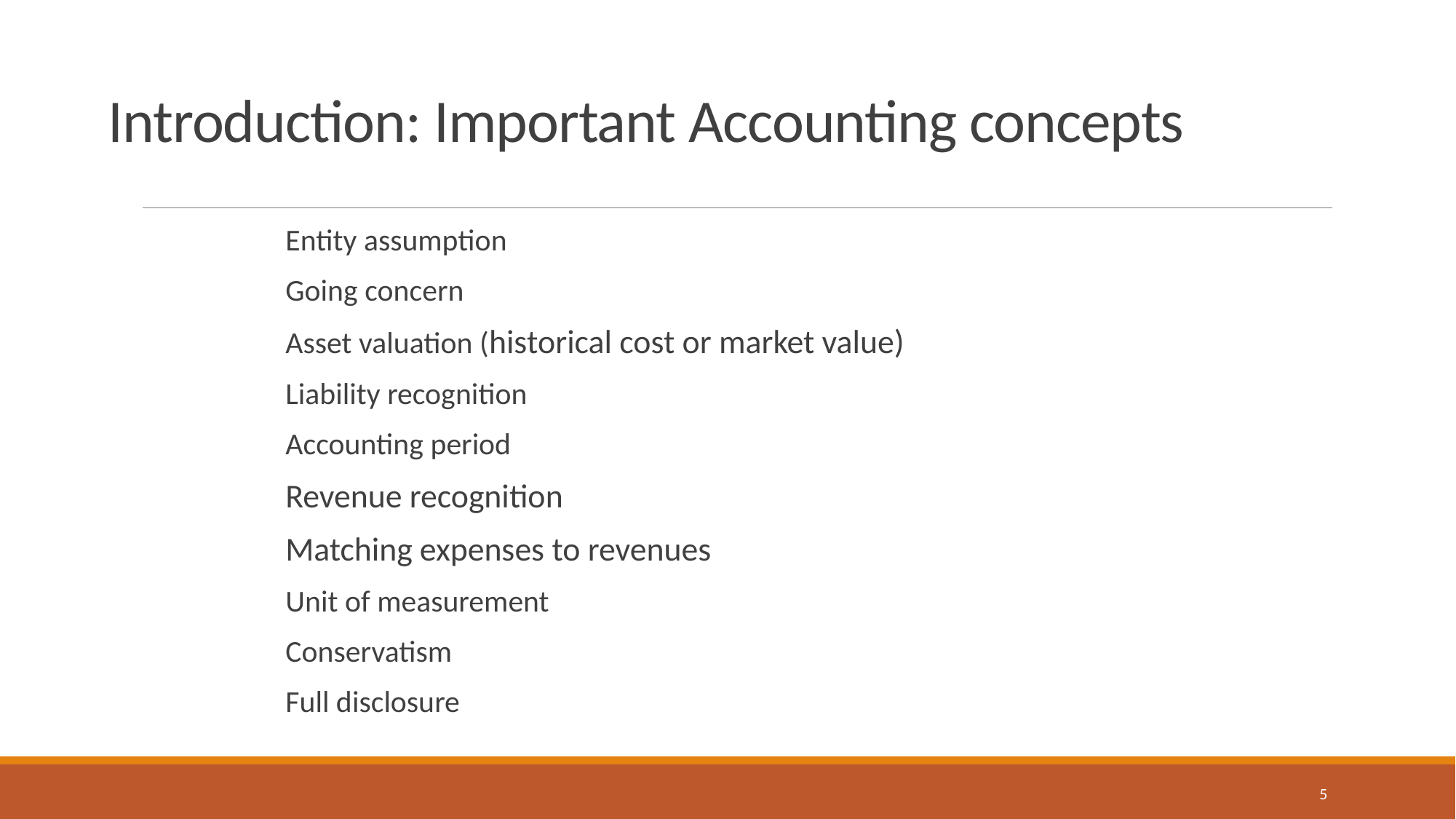

# Introduction: Important Accounting concepts
Entity assumption
Going concern
Asset valuation (historical cost or market value)
Liability recognition
Accounting period
Revenue recognition
Matching expenses to revenues
Unit of measurement
Conservatism
Full disclosure

5